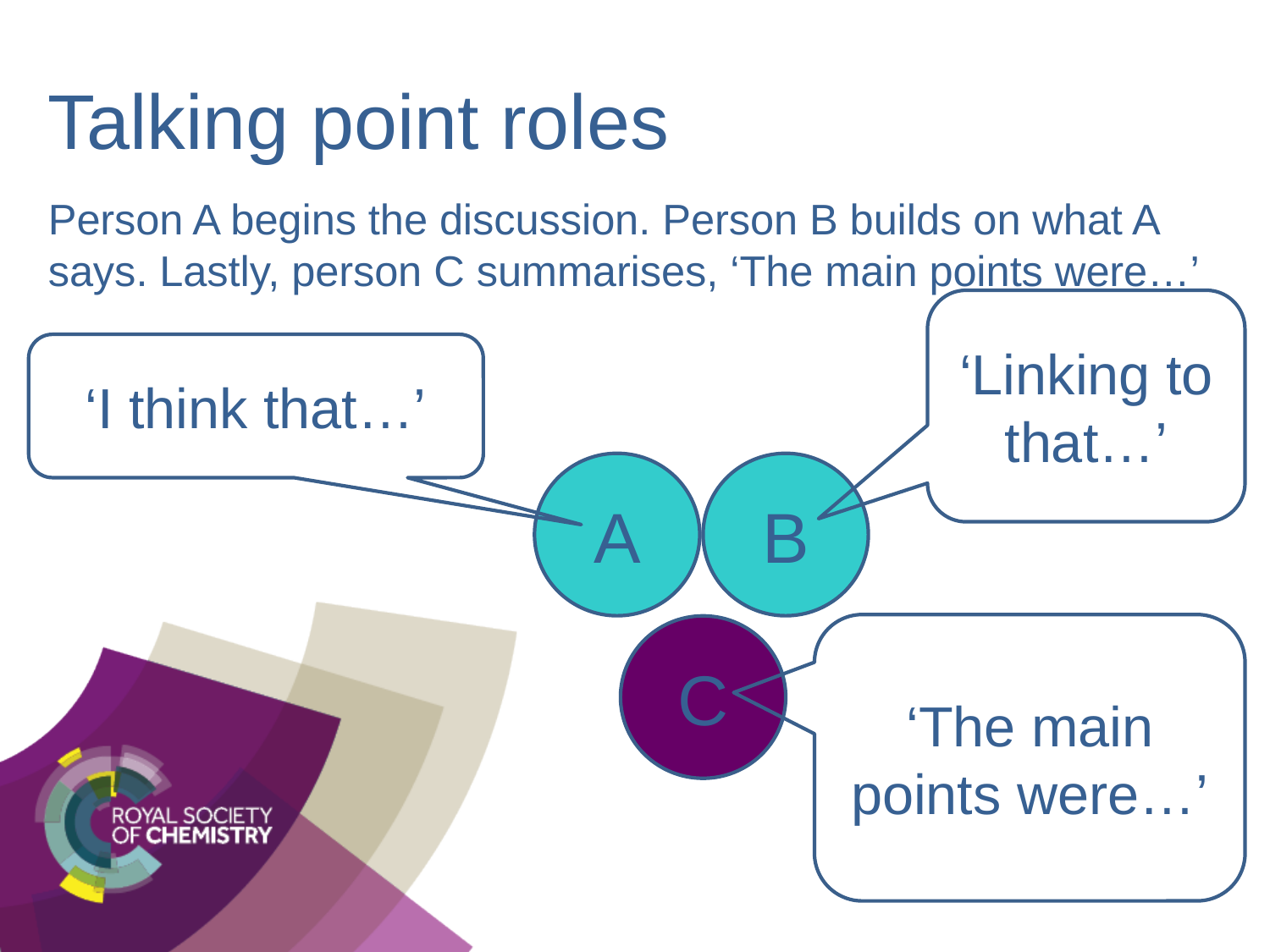

# Talking point roles
Person A begins the discussion. Person B builds on what A says. Lastly, person C summarises, ‘The main points were…’

‘Linking to that…’
‘I think that…’
A
B
‘The main points were…’
C